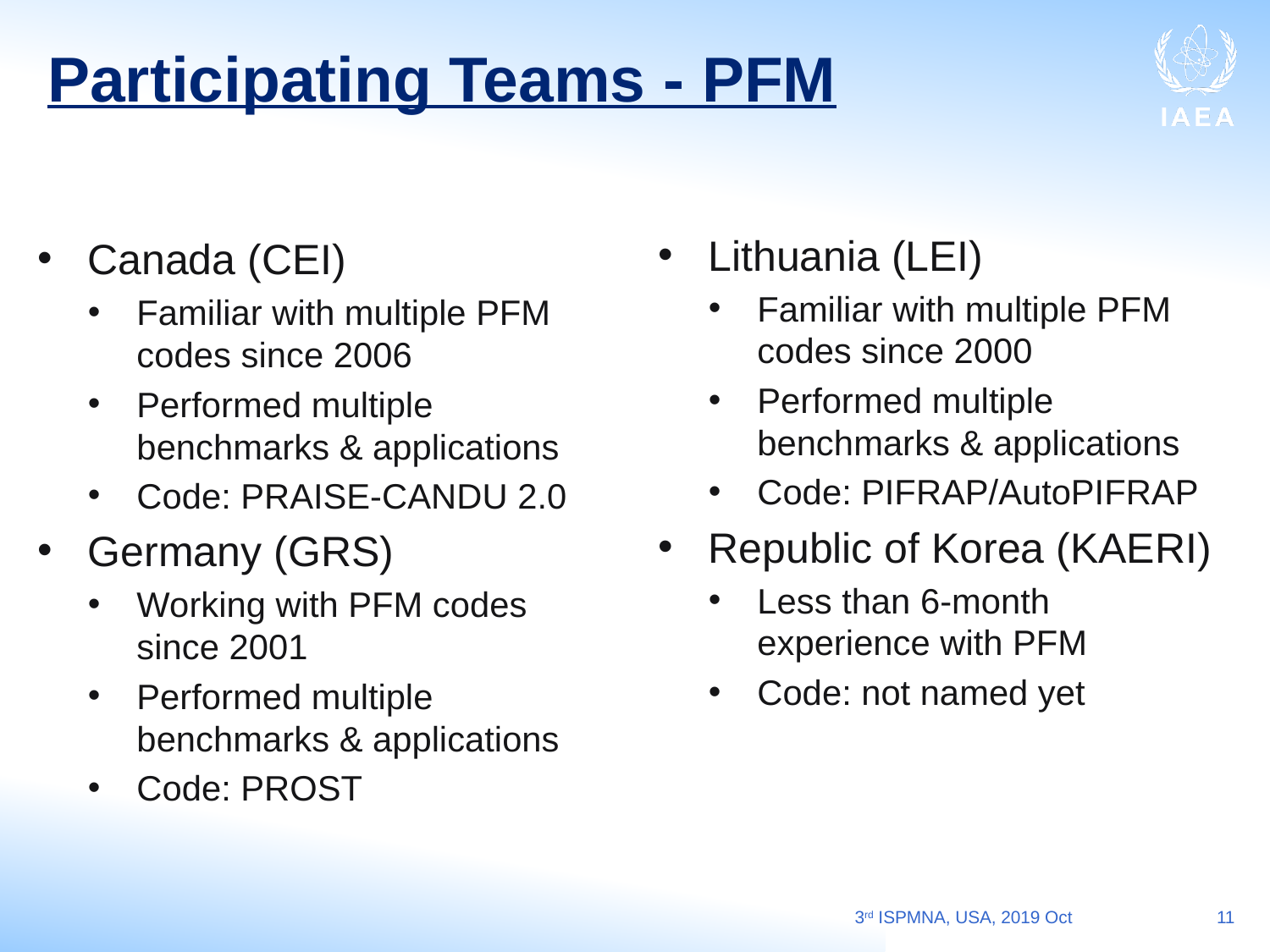

# Participating Teams - PFM
Lithuania (LEI)
Familiar with multiple PFM codes since 2000
Performed multiple benchmarks & applications
Code: PIFRAP/AutoPIFRAP
Republic of Korea (KAERI)
Less than 6-month experience with PFM
Code: not named yet
Canada (CEI)
Familiar with multiple PFM codes since 2006
Performed multiple benchmarks & applications
Code: PRAISE-CANDU 2.0
Germany (GRS)
Working with PFM codes since 2001
Performed multiple benchmarks & applications
Code: PROST
11
3rd ISPMNA, USA, 2019 Oct